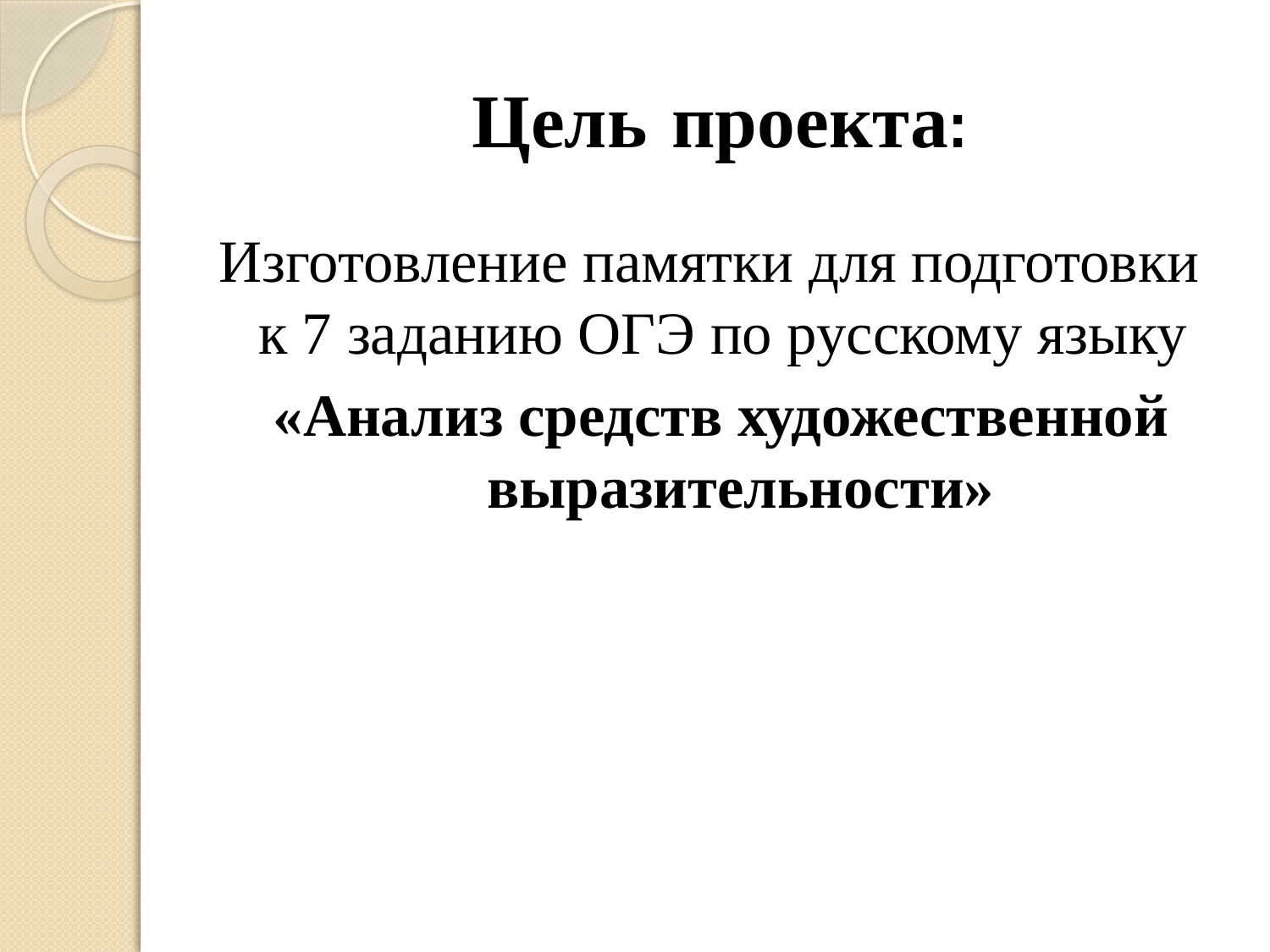

# Цель проекта:
Изготовление памятки для подготовки к 7 заданию ОГЭ по русскому языку
«Анализ средств художественной выразительности»